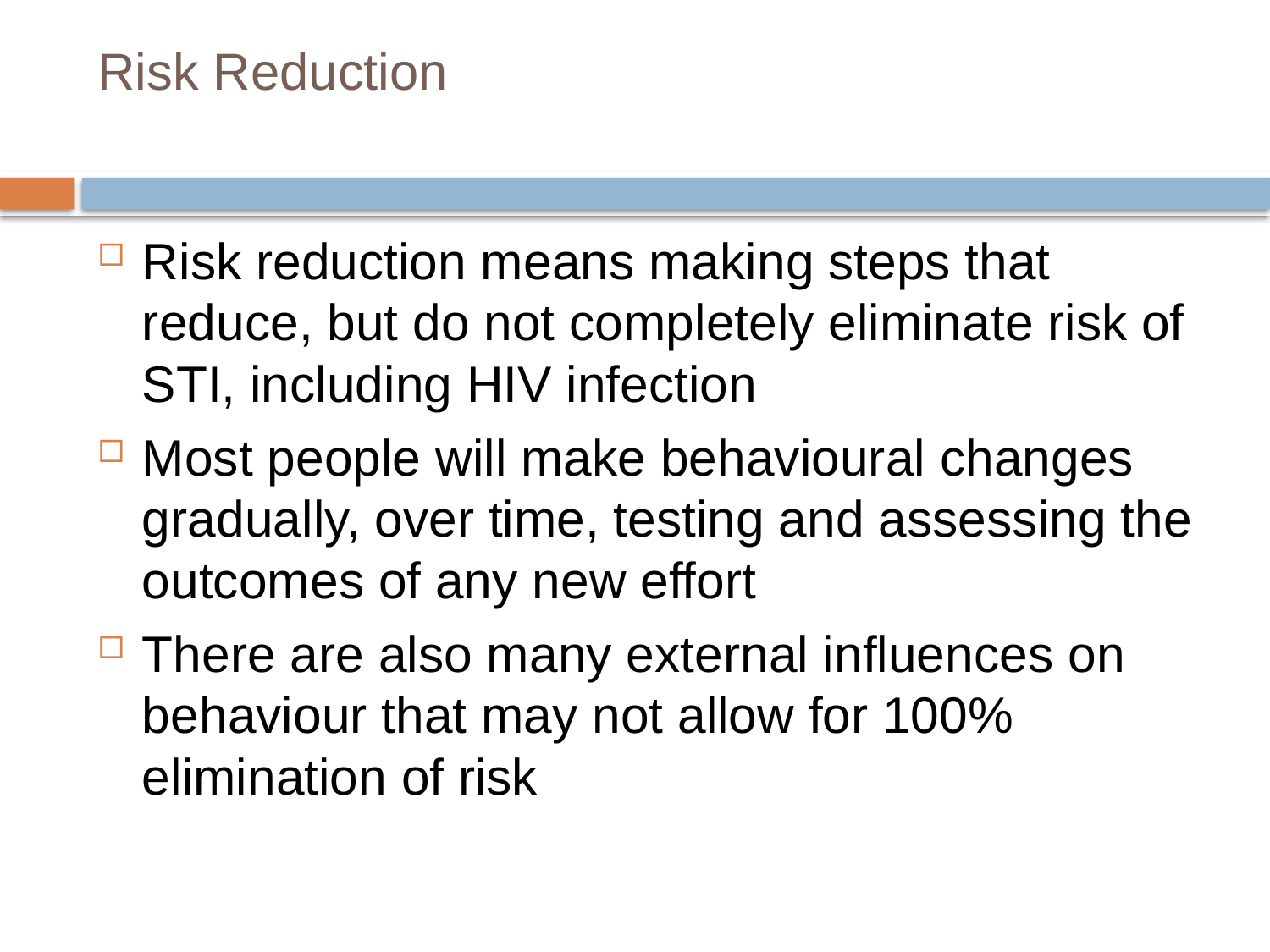

# Risk Reduction
Risk reduction means making steps that reduce, but do not completely eliminate risk of STI, including HIV infection
Most people will make behavioural changes gradually, over time, testing and assessing the outcomes of any new effort
There are also many external influences on behaviour that may not allow for 100% elimination of risk